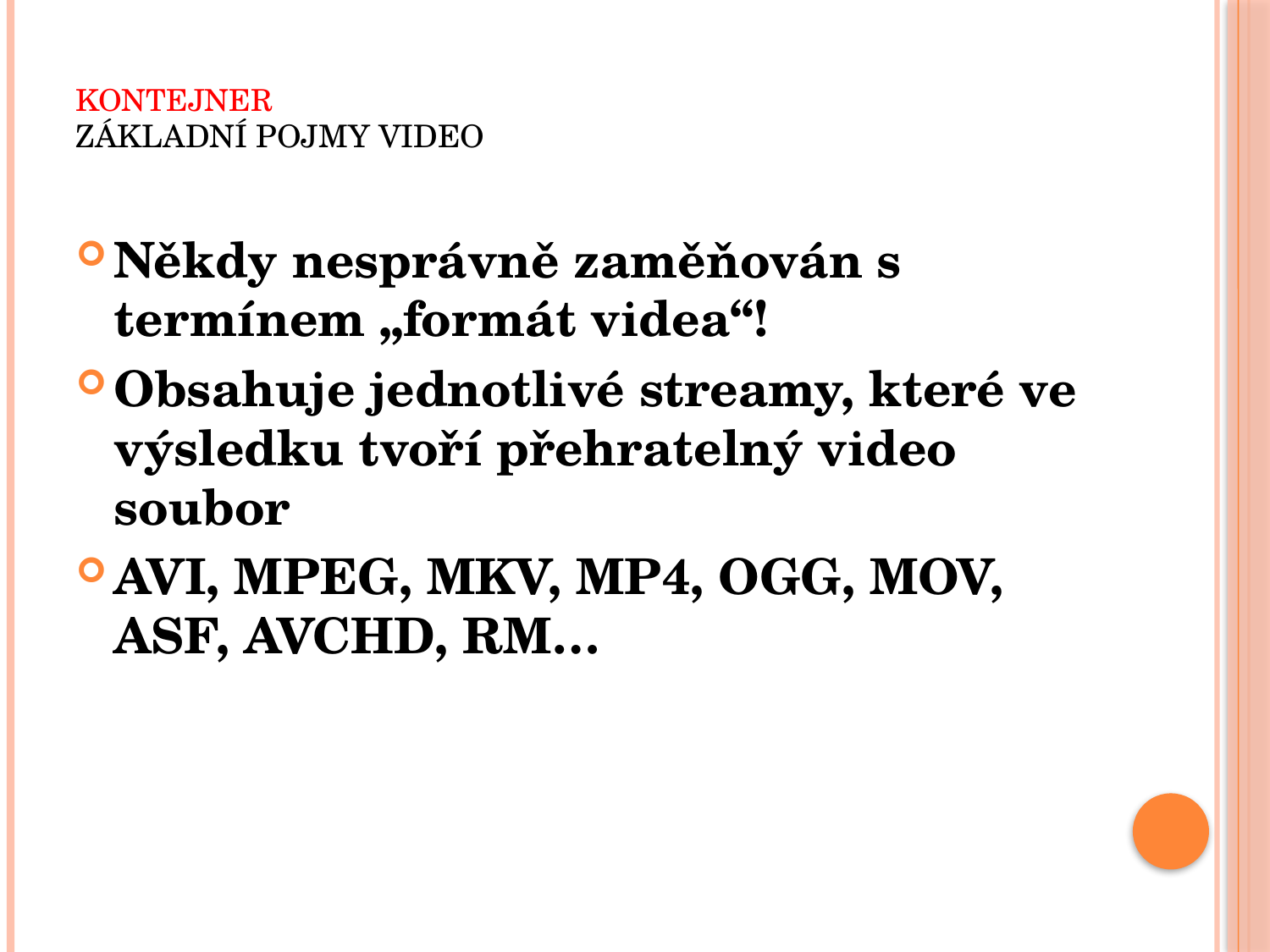

# Kontejner Základní pojmy video
Někdy nesprávně zaměňován s termínem „formát videa“!
Obsahuje jednotlivé streamy, které ve výsledku tvoří přehratelný video soubor
AVI, MPEG, MKV, MP4, OGG, MOV, ASF, AVCHD, RM…